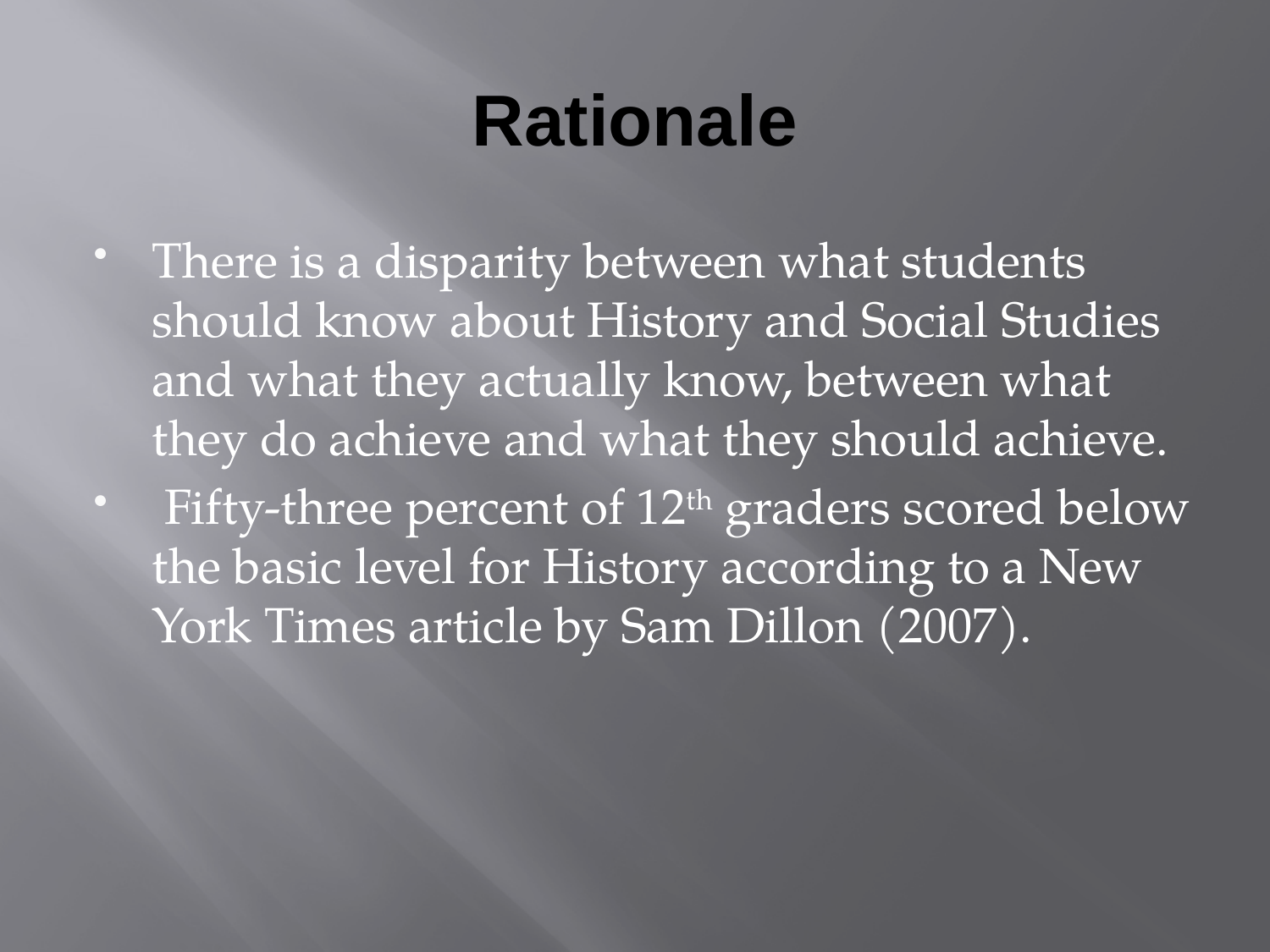

# Rationale
There is a disparity between what students should know about History and Social Studies and what they actually know, between what they do achieve and what they should achieve.
 Fifty-three percent of 12th graders scored below the basic level for History according to a New York Times article by Sam Dillon (2007).